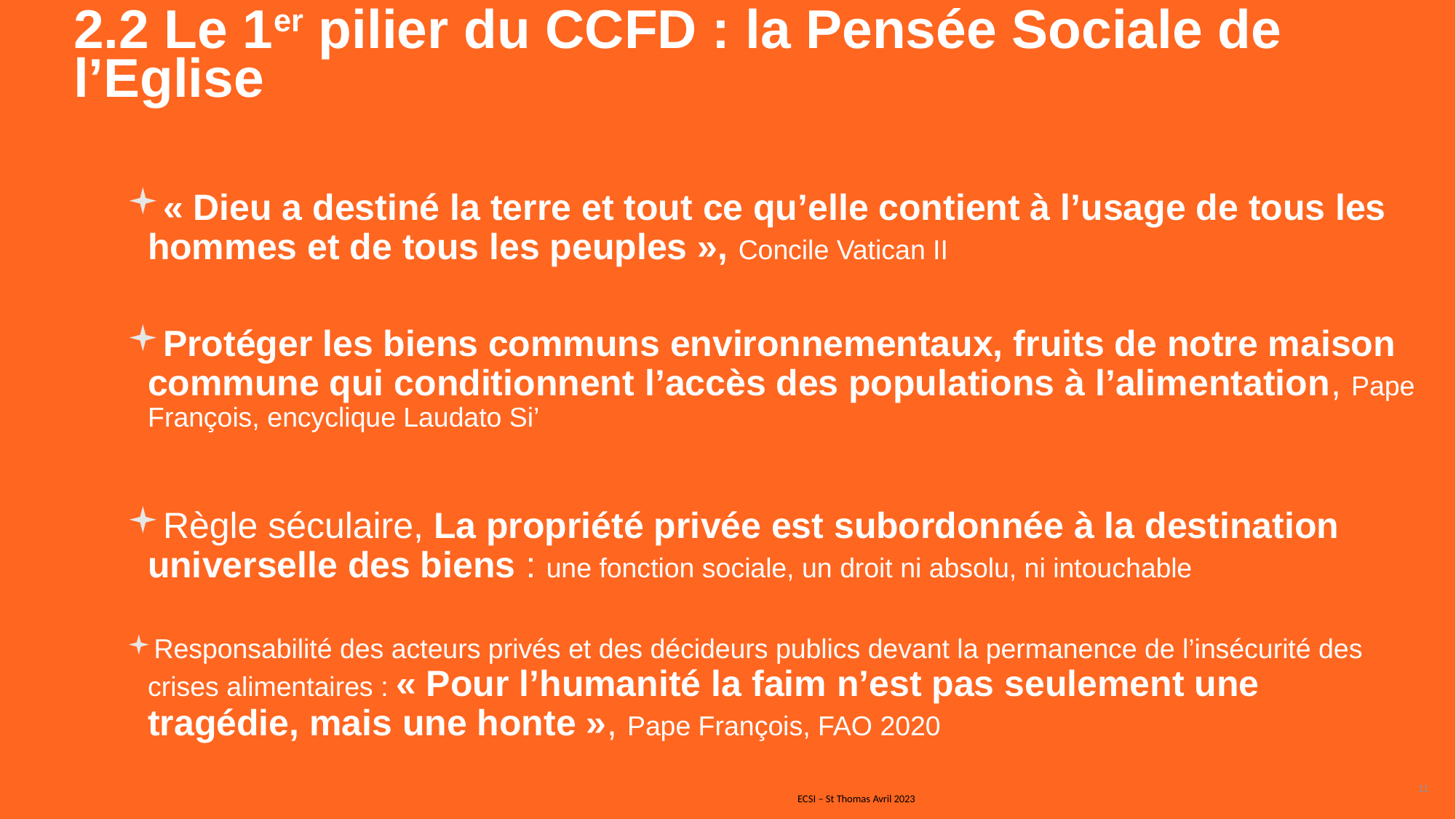

2.2 Le 1er pilier du CCFD : la Pensée Sociale de l’Eglise
« Dieu a destiné la terre et tout ce qu’elle contient à l’usage de tous les hommes et de tous les peuples », Concile Vatican II

Protéger les biens communs environnementaux, fruits de notre maison commune qui conditionnent l’accès des populations à l’alimentation, Pape François, encyclique Laudato Si’

Règle séculaire, La propriété privée est subordonnée à la destination universelle des biens : une fonction sociale, un droit ni absolu, ni intouchable

Responsabilité des acteurs privés et des décideurs publics devant la permanence de l’insécurité des crises alimentaires : « Pour l’humanité la faim n’est pas seulement une tragédie, mais une honte », Pape François, FAO 2020

11
ECSI – St Thomas Avril 2023